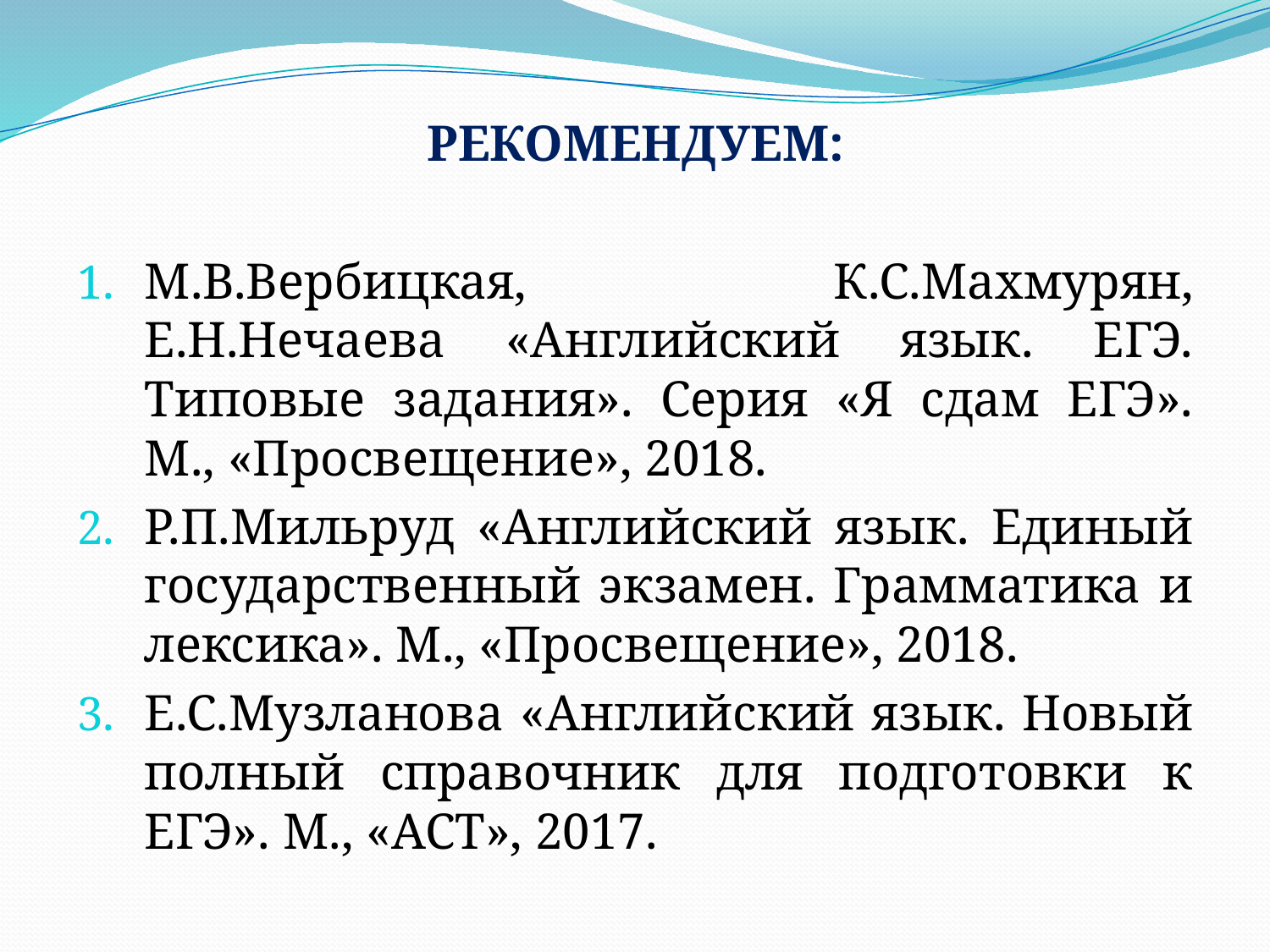

#
РЕКОМЕНДУЕМ:

М.В.Вербицкая, К.С.Махмурян, Е.Н.Нечаева «Английский язык. ЕГЭ. Типовые задания». Серия «Я сдам ЕГЭ». М., «Просвещение», 2018.
Р.П.Мильруд «Английский язык. Единый государственный экзамен. Грамматика и лексика». М., «Просвещение», 2018.
Е.С.Музланова «Английский язык. Новый полный справочник для подготовки к ЕГЭ». М., «АСТ», 2017.